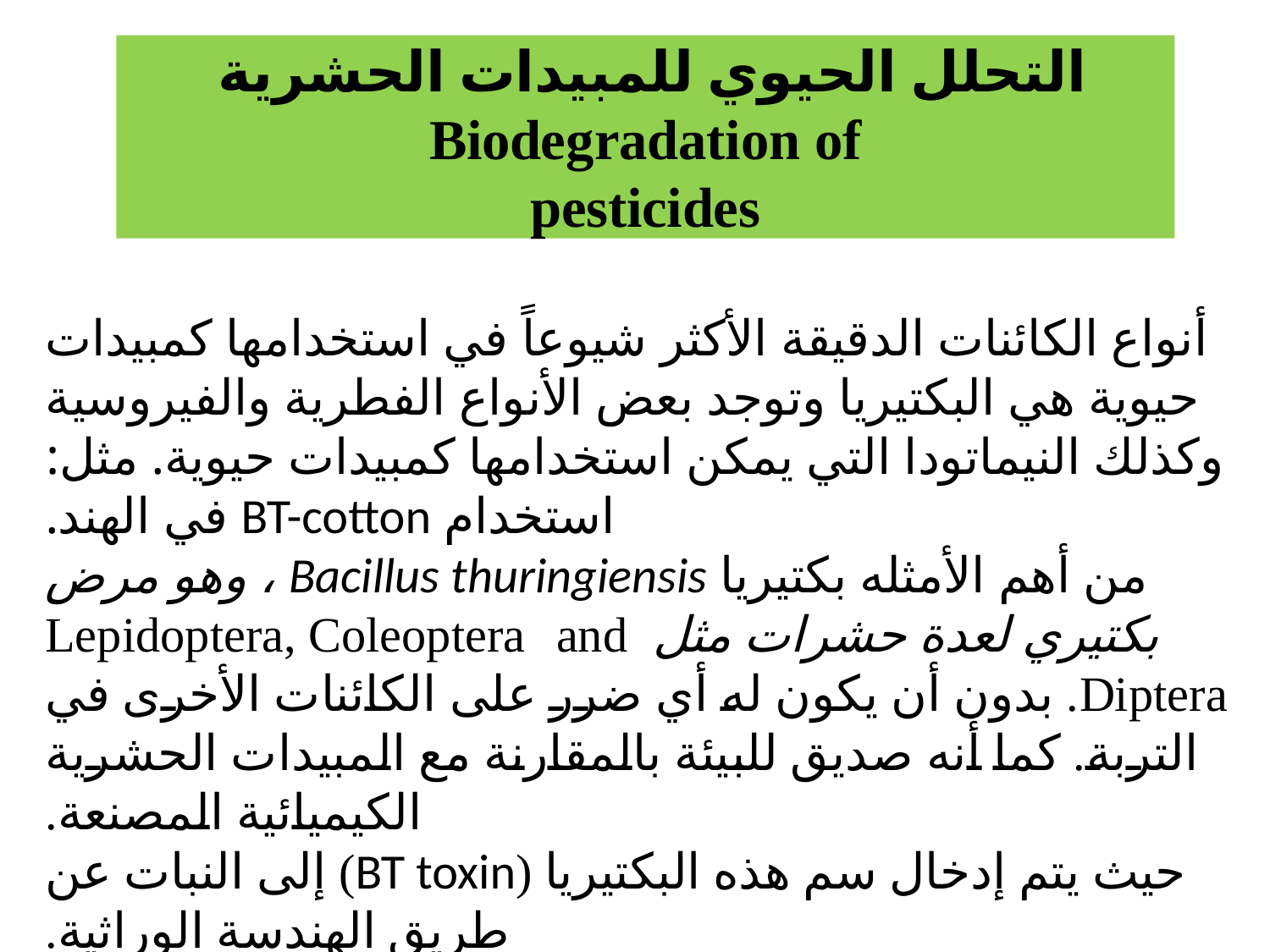

# التحلل الحيوي للمبيدات الحشرية Biodegradation of
pesticides
أنواع الكائنات الدقيقة الأكثر شيوعاً في استخدامها كمبيدات حيوية هي البكتيريا وتوجد بعض الأنواع الفطرية والفيروسية وكذلك النيماتودا التي يمكن استخدامها كمبيدات حيوية. مثل: استخدام BT-cotton في الهند.
من أهم الأمثله بكتيريا Bacillus thuringiensis ، وهو مرض بكتيري لعدة حشرات مثل Lepidoptera, Coleoptera  and  Diptera. بدون أن يكون له أي ضرر على الكائنات الأخرى في التربة. كما أنه صديق للبيئة بالمقارنة مع المبيدات الحشرية الكيميائية المصنعة.
حيث يتم إدخال سم هذه البكتيريا (BT toxin) إلى النبات عن طريق الهندسة الوراثية.